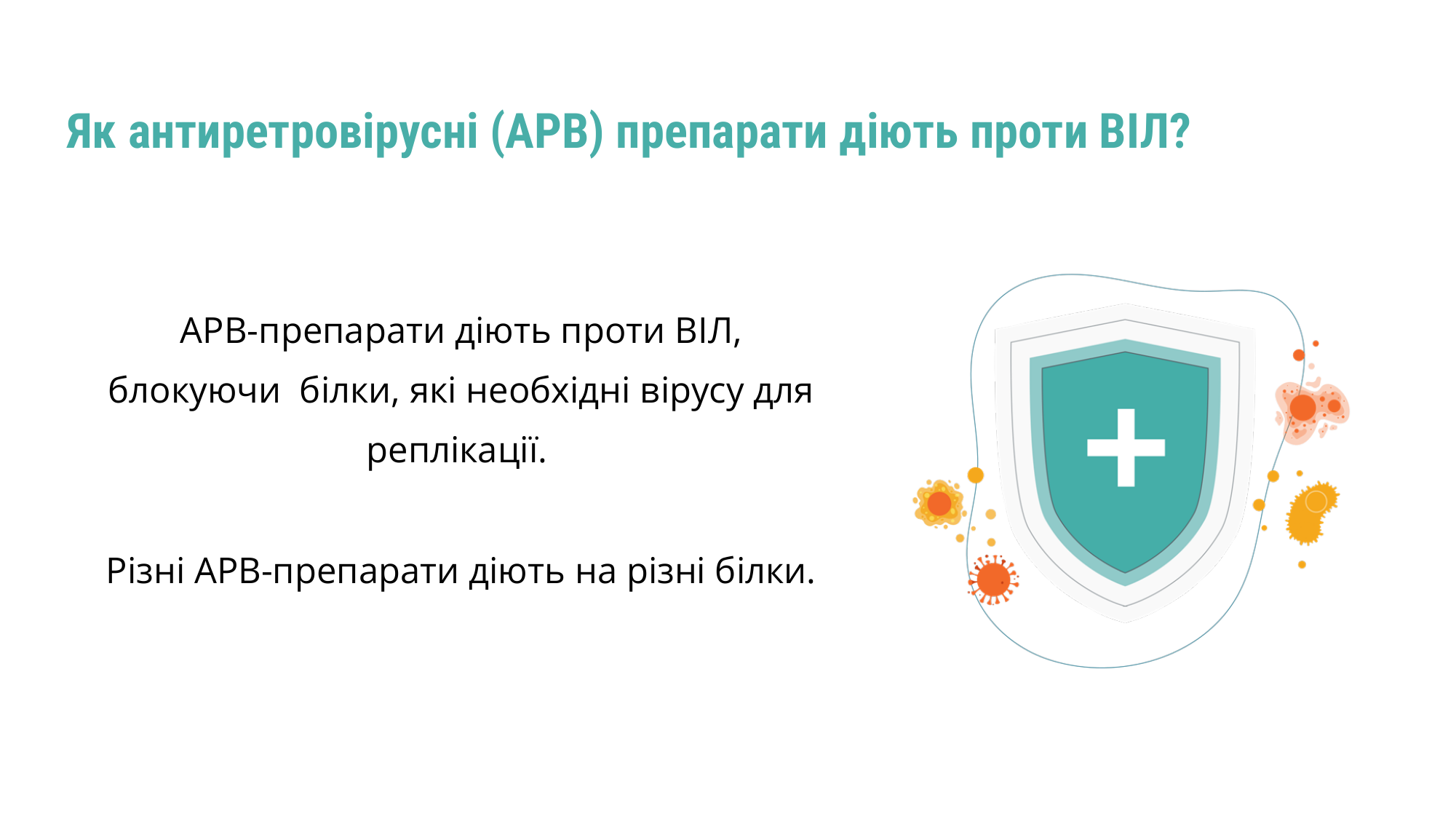

Як антиретровірусні (АРВ) препарати діють проти ВІЛ?

АРВ-препарати діють проти ВІЛ, блокуючи  білки, які необхідні вірусу для реплікації.

Різні АРВ-препарати діють на різні білки.